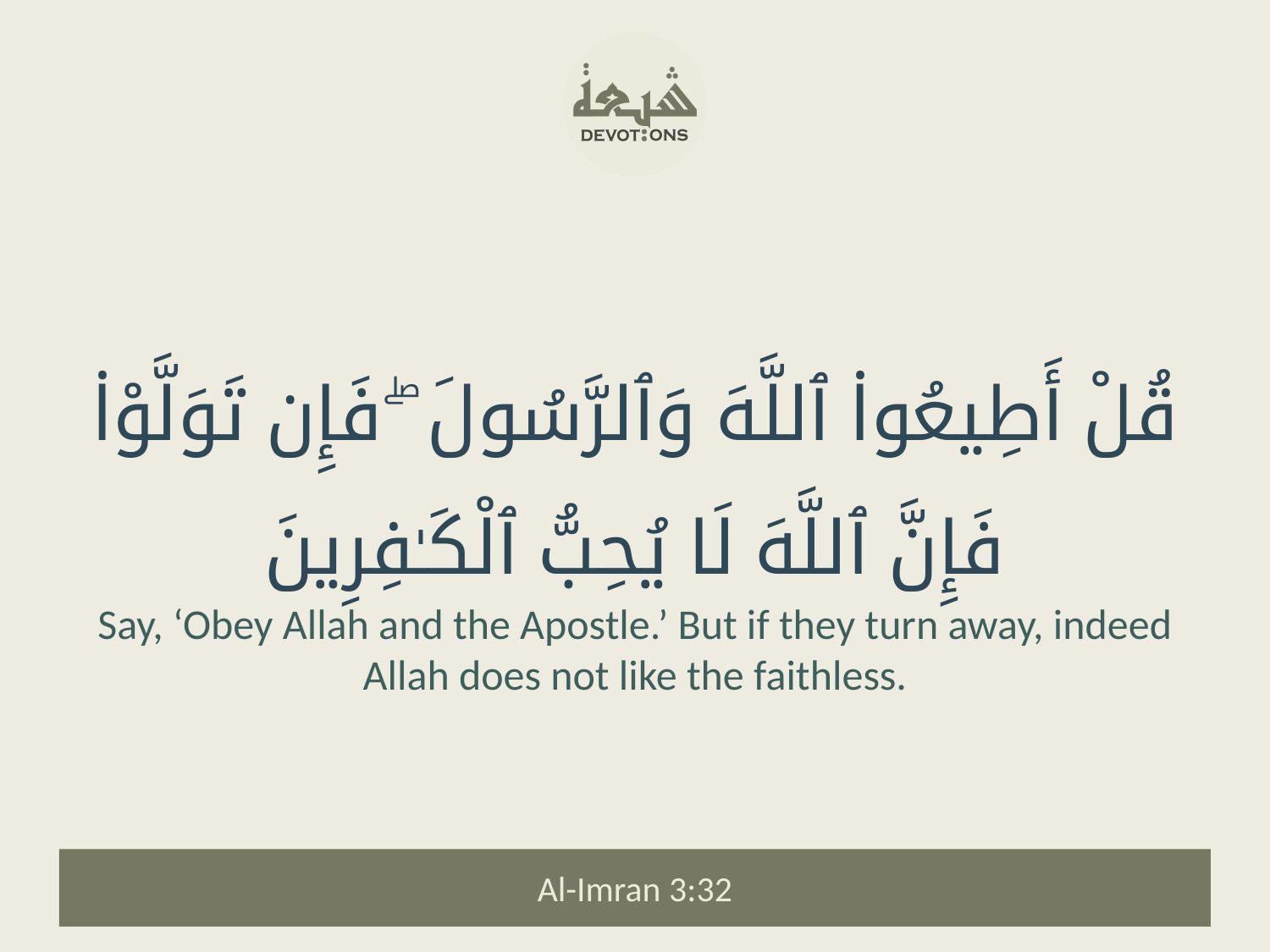

قُلْ أَطِيعُوا۟ ٱللَّهَ وَٱلرَّسُولَ ۖ فَإِن تَوَلَّوْا۟ فَإِنَّ ٱللَّهَ لَا يُحِبُّ ٱلْكَـٰفِرِينَ
Say, ‘Obey Allah and the Apostle.’ But if they turn away, indeed Allah does not like the faithless.
Al-Imran 3:32